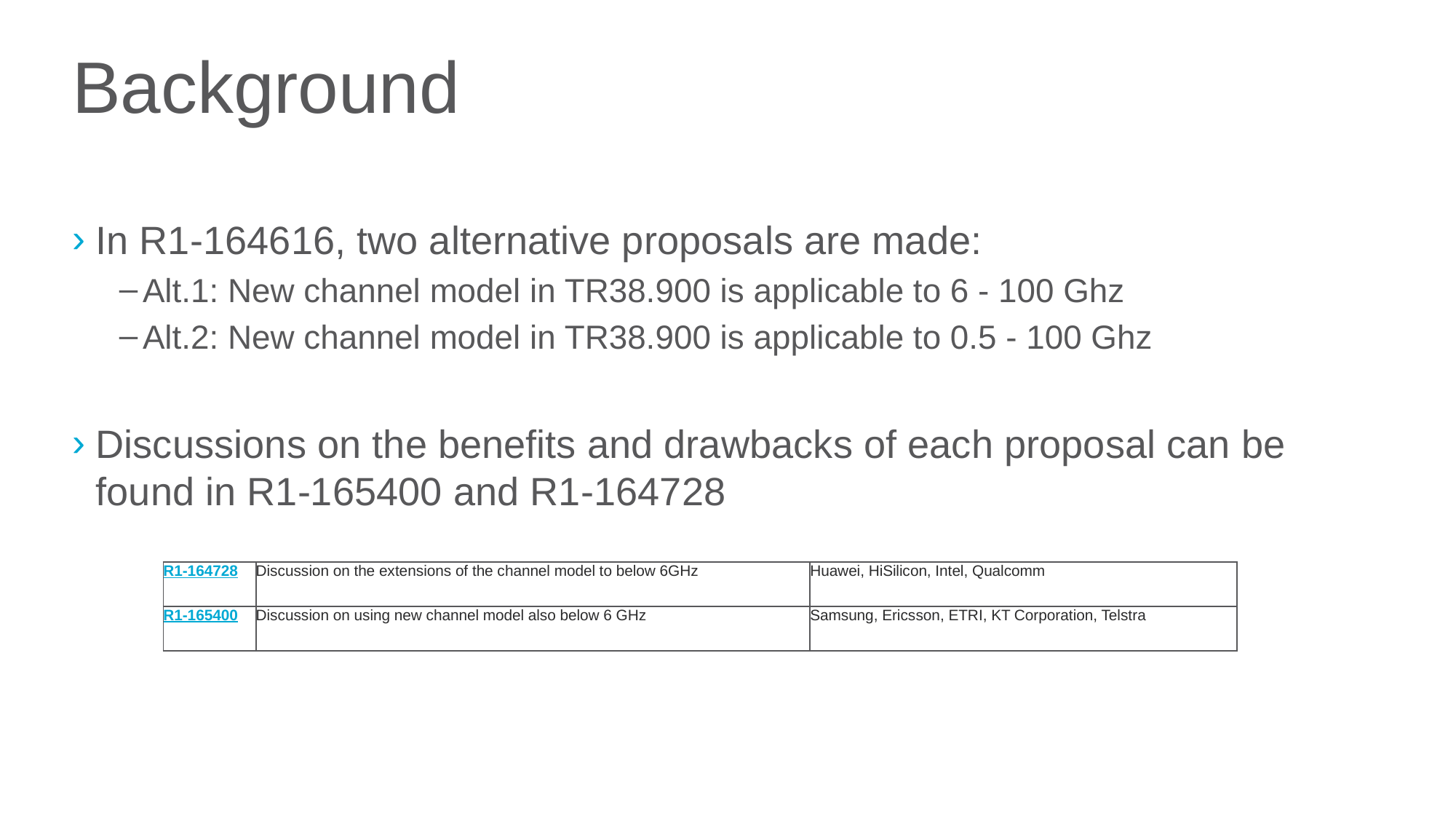

# Background
In R1-164616, two alternative proposals are made:
Alt.1: New channel model in TR38.900 is applicable to 6 - 100 Ghz
Alt.2: New channel model in TR38.900 is applicable to 0.5 - 100 Ghz

Discussions on the benefits and drawbacks of each proposal can be found in R1-165400 and R1-164728

| R1-164728 | Discussion on the extensions of the channel model to below 6GHz | Huawei, HiSilicon, Intel, Qualcomm |
| --- | --- | --- |
| R1-165400 | Discussion on using new channel model also below 6 GHz | Samsung, Ericsson, ETRI, KT Corporation, Telstra |